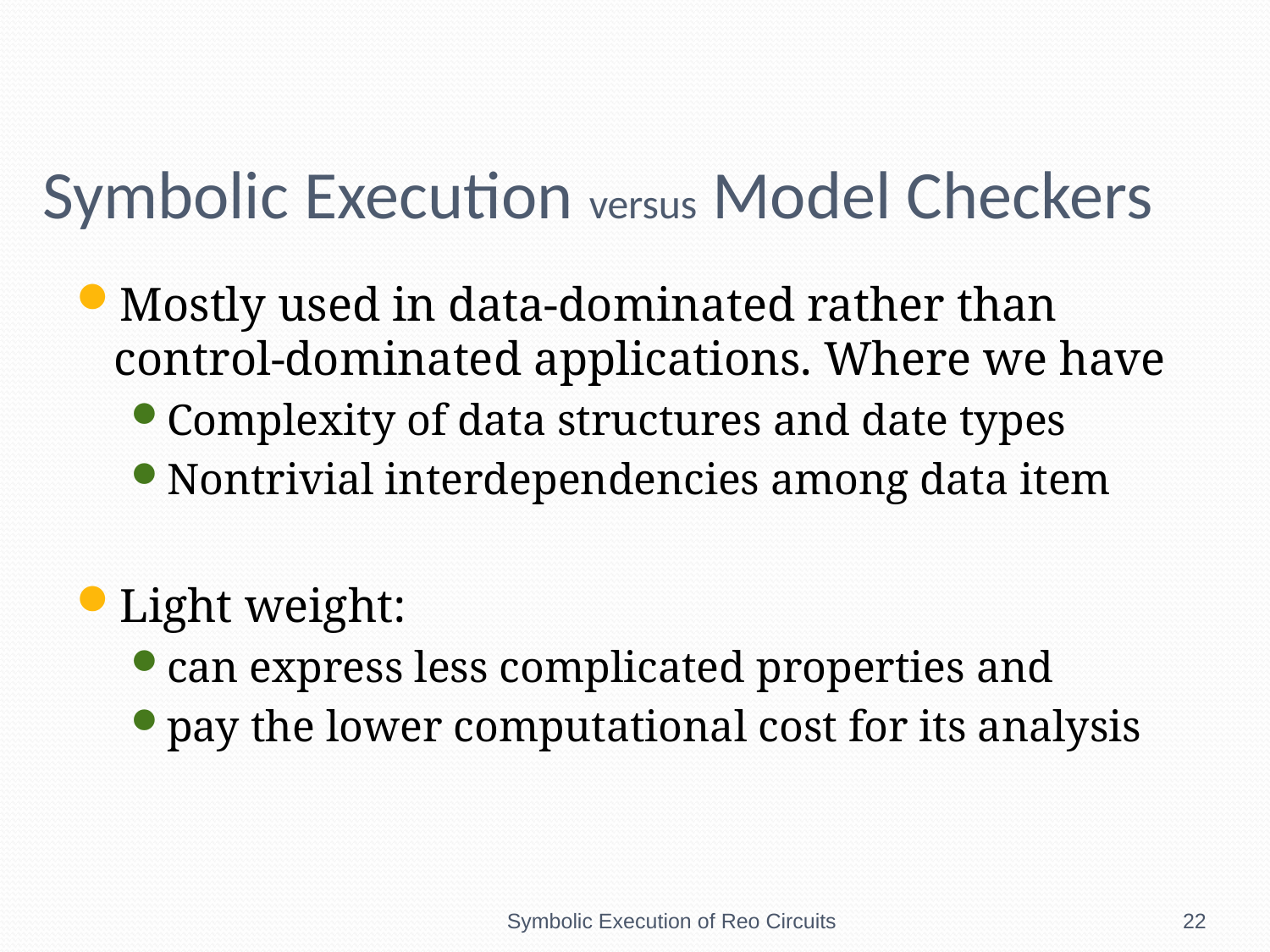

# Symbolic Execution versus Model Checkers
Mostly used in data-dominated rather than control-dominated applications. Where we have
Complexity of data structures and date types
Nontrivial interdependencies among data item

Light weight:
can express less complicated properties and
pay the lower computational cost for its analysis
Symbolic Execution of Reo Circuits
22